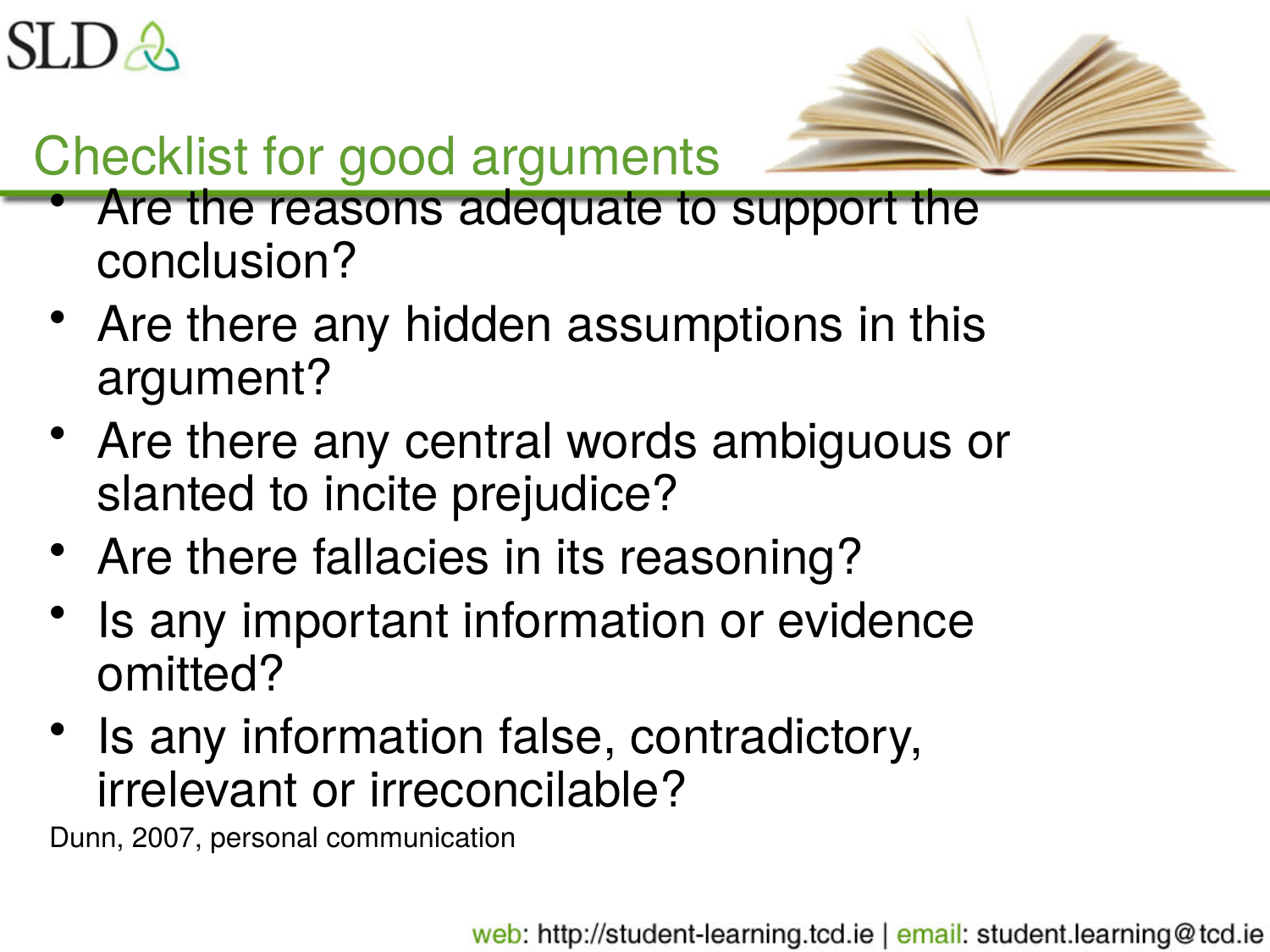

# Checklist for good arguments
Are the reasons adequate to support the conclusion?
Are there any hidden assumptions in this argument?
Are there any central words ambiguous or slanted to incite prejudice?
Are there fallacies in its reasoning?
Is any important information or evidence omitted?
Is any information false, contradictory, irrelevant or irreconcilable?
Dunn, 2007, personal communication